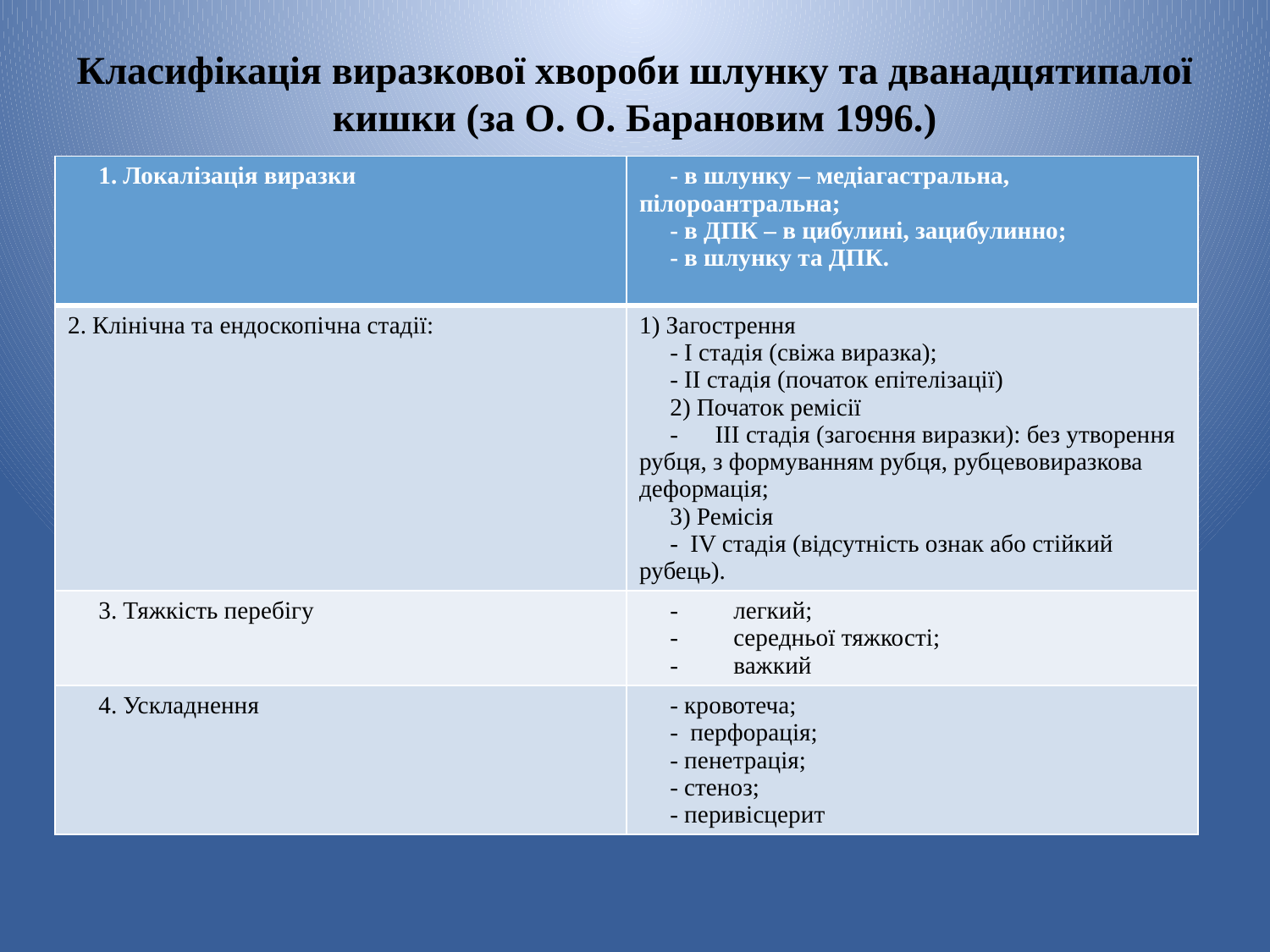

# Класифiкацiя виразкової хвороби шлунку та дванадцятипалої кишки (за О. О. Барановим 1996.)
| 1. Локалiзацiя виразки | - в шлунку – медiагастральна, пiлороантральна;      - в ДПК – в цибулинi, зацибулинно;      - в шлунку та ДПК. |
| --- | --- |
| 2. Клiнiчна та ендоскопiчна стадiї: | 1) Загострення      - I стадiя (свiжа виразка);      - II стадiя (початок епiтелiзацiї)      2) Початок ремiсiї      -      III стадiя (загоєння виразки): без утворення рубця, з формуванням рубця, рубцевовиразкова деформацiя;      3) Ремiсiя      -  IV стадiя (вiдсутнiсть ознак або стiйкий рубець). |
| 3. Тяжкiсть перебiгу | -         легкий;      -         середньої тяжкостi;      -         важкий |
| 4. Ускладнення | - кровотеча;      -  перфорацiя;      - пенетрацiя;      - стеноз;      - перивiсцерит |